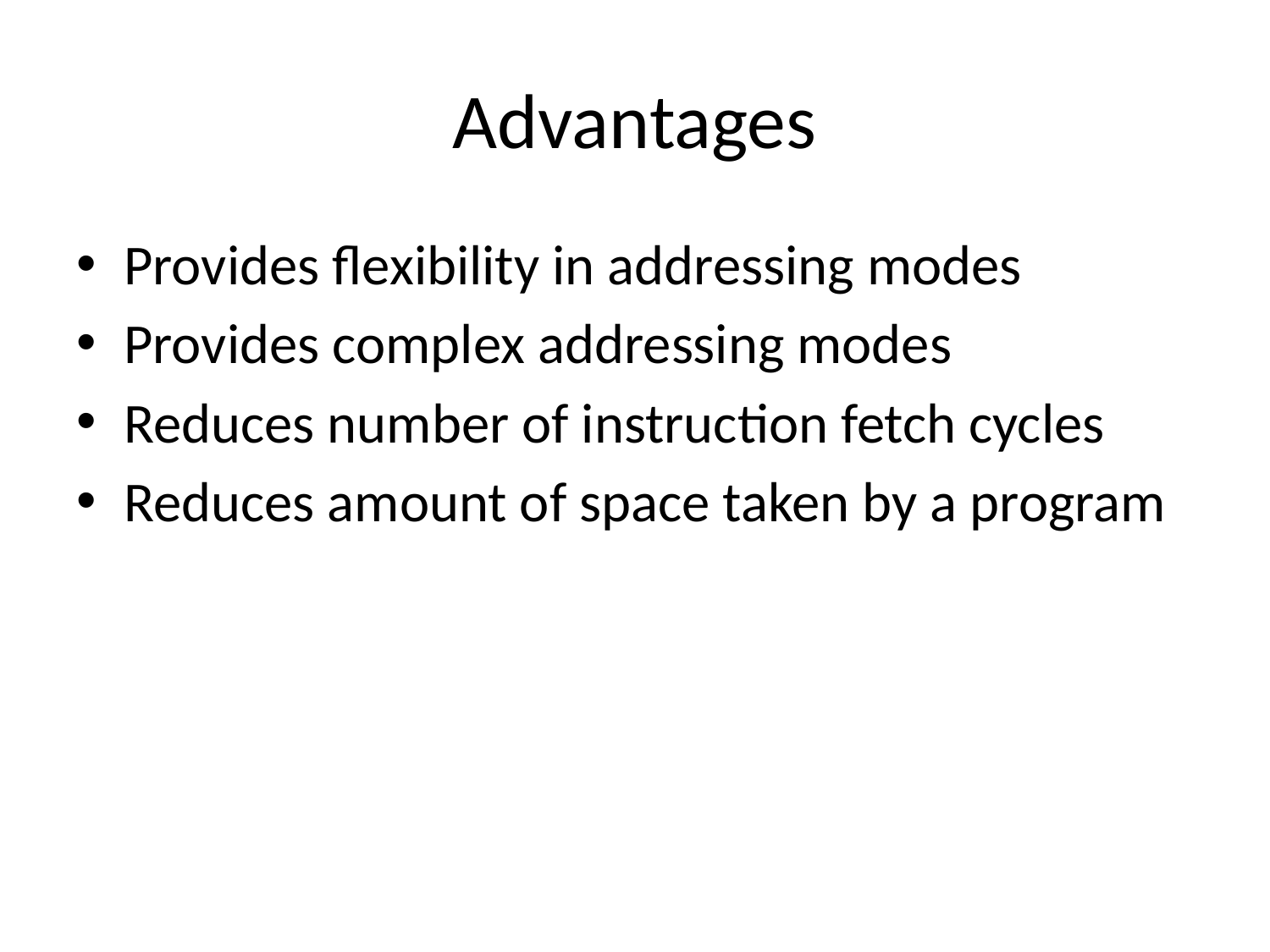

# Advantages
Provides flexibility in addressing modes
Provides complex addressing modes
Reduces number of instruction fetch cycles
Reduces amount of space taken by a program